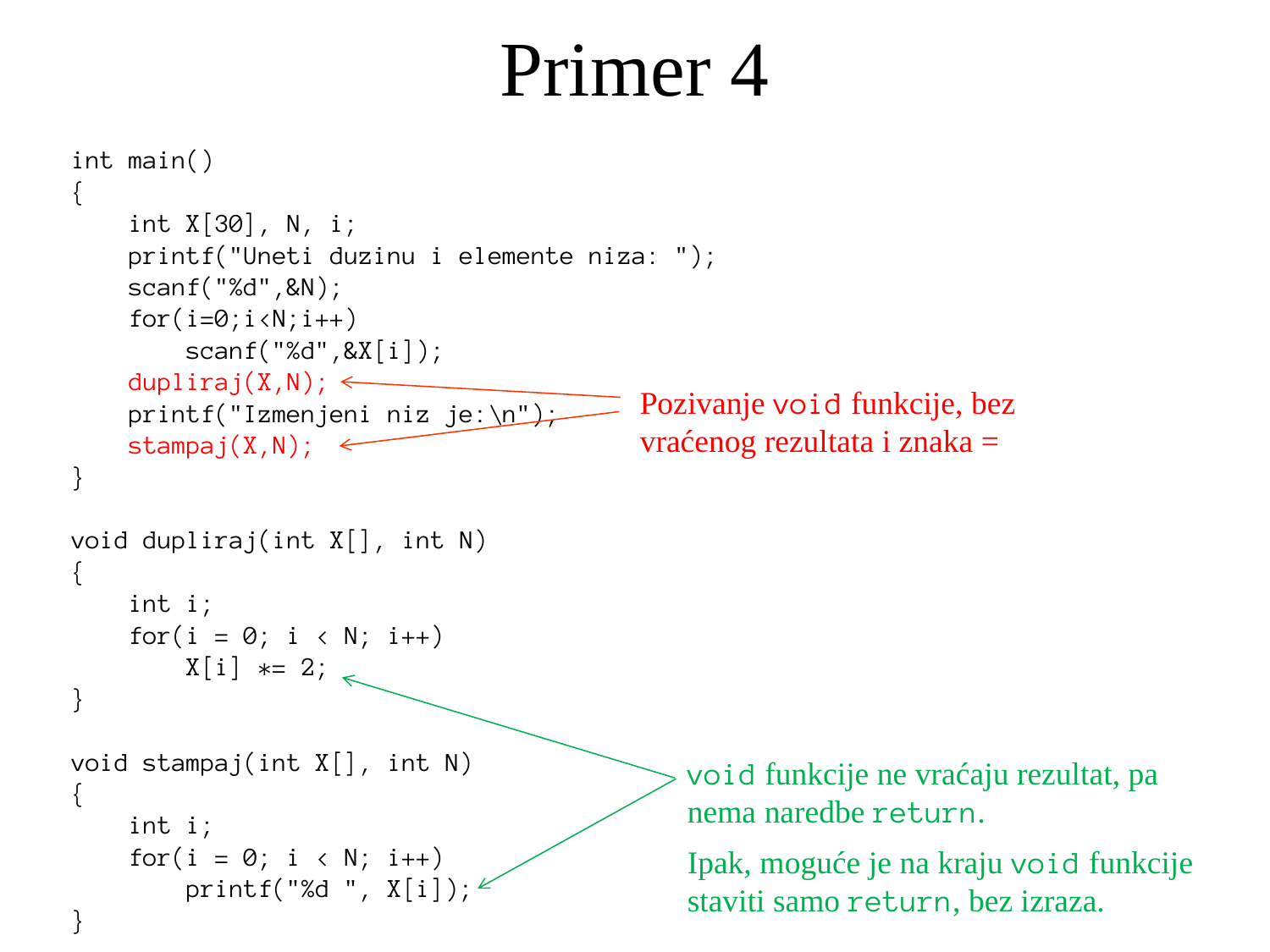

# Primer 4
int main()
{
    int X[30], N, i;
    printf("Uneti duzinu i elemente niza: ");
    scanf("%d",&N);
    for(i=0;i<N;i++)
        scanf("%d",&X[i]);
    dupliraj(X,N);
    printf("Izmenjeni niz je:\n");
    stampaj(X,N);
}

void dupliraj(int X[], int N)
{
    int i;
    for(i = 0; i < N; i++)
        X[i] *= 2;
}

void stampaj(int X[], int N)
{
    int i;
    for(i = 0; i < N; i++)
        printf("%d ", X[i]);
}

Pozivanje void funkcije, bez vraćenog rezultata i znaka =
void funkcije ne vraćaju rezultat, pa nema naredbe return.
Ipak, moguće je na kraju void funkcije staviti samo return, bez izraza.